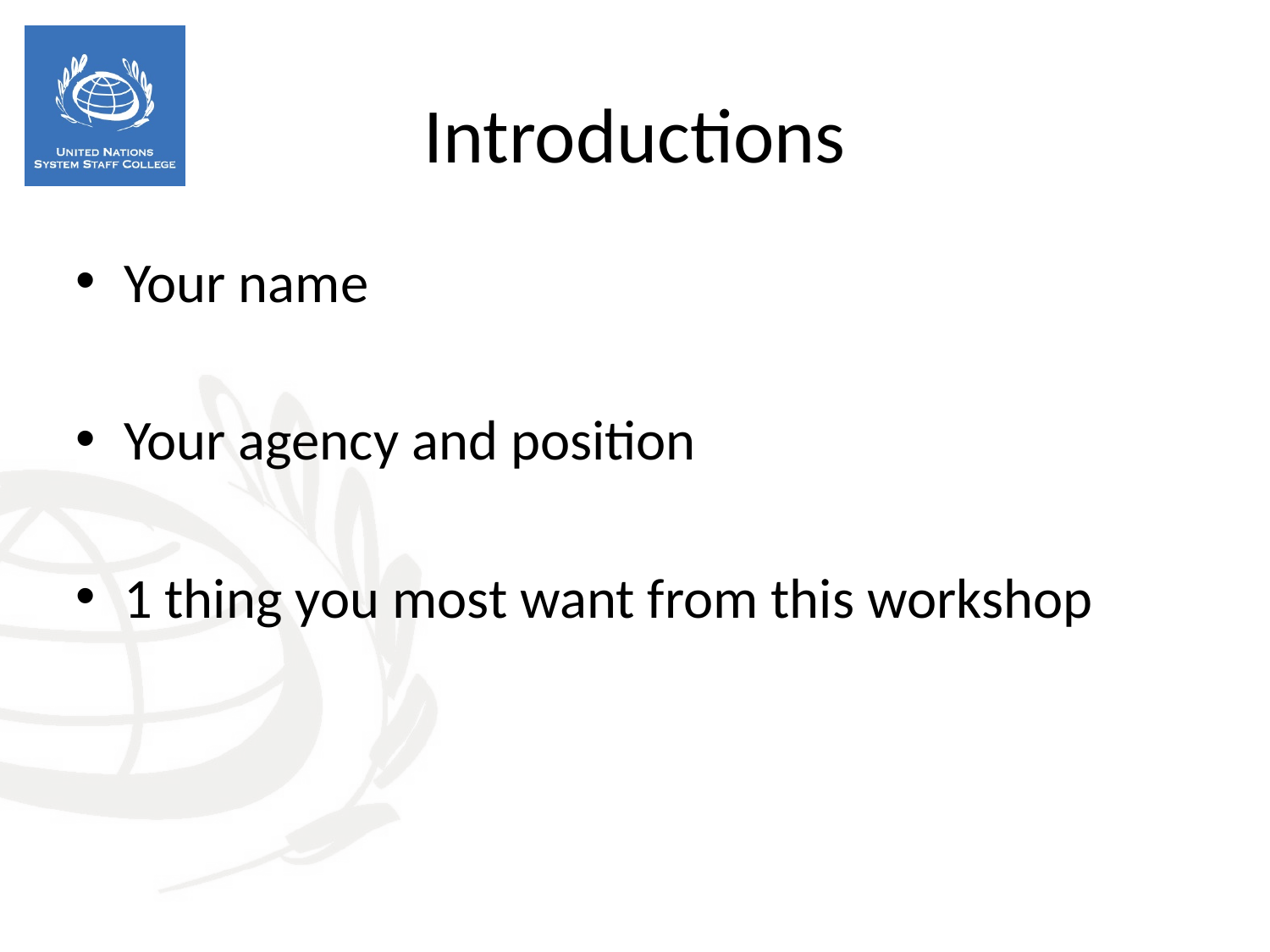

Introductions
Your name

Your agency and position

1 thing you most want from this workshop